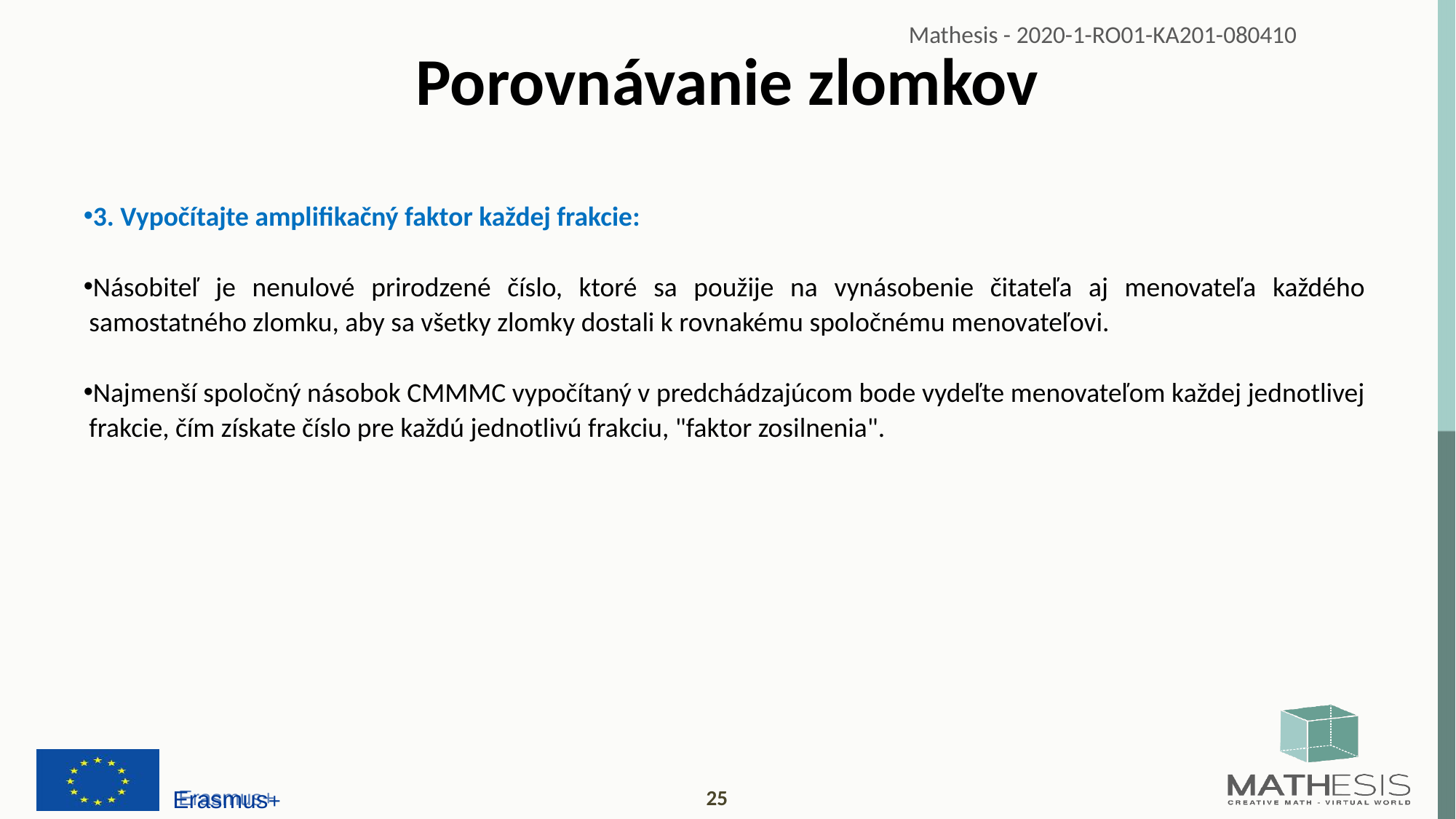

# Porovnávanie zlomkov
3. Vypočítajte amplifikačný faktor každej frakcie:
Násobiteľ je nenulové prirodzené číslo, ktoré sa použije na vynásobenie čitateľa aj menovateľa každého samostatného zlomku, aby sa všetky zlomky dostali k rovnakému spoločnému menovateľovi.
Najmenší spoločný násobok CMMMC vypočítaný v predchádzajúcom bode vydeľte menovateľom každej jednotlivej frakcie, čím získate číslo pre každú jednotlivú frakciu, "faktor zosilnenia".